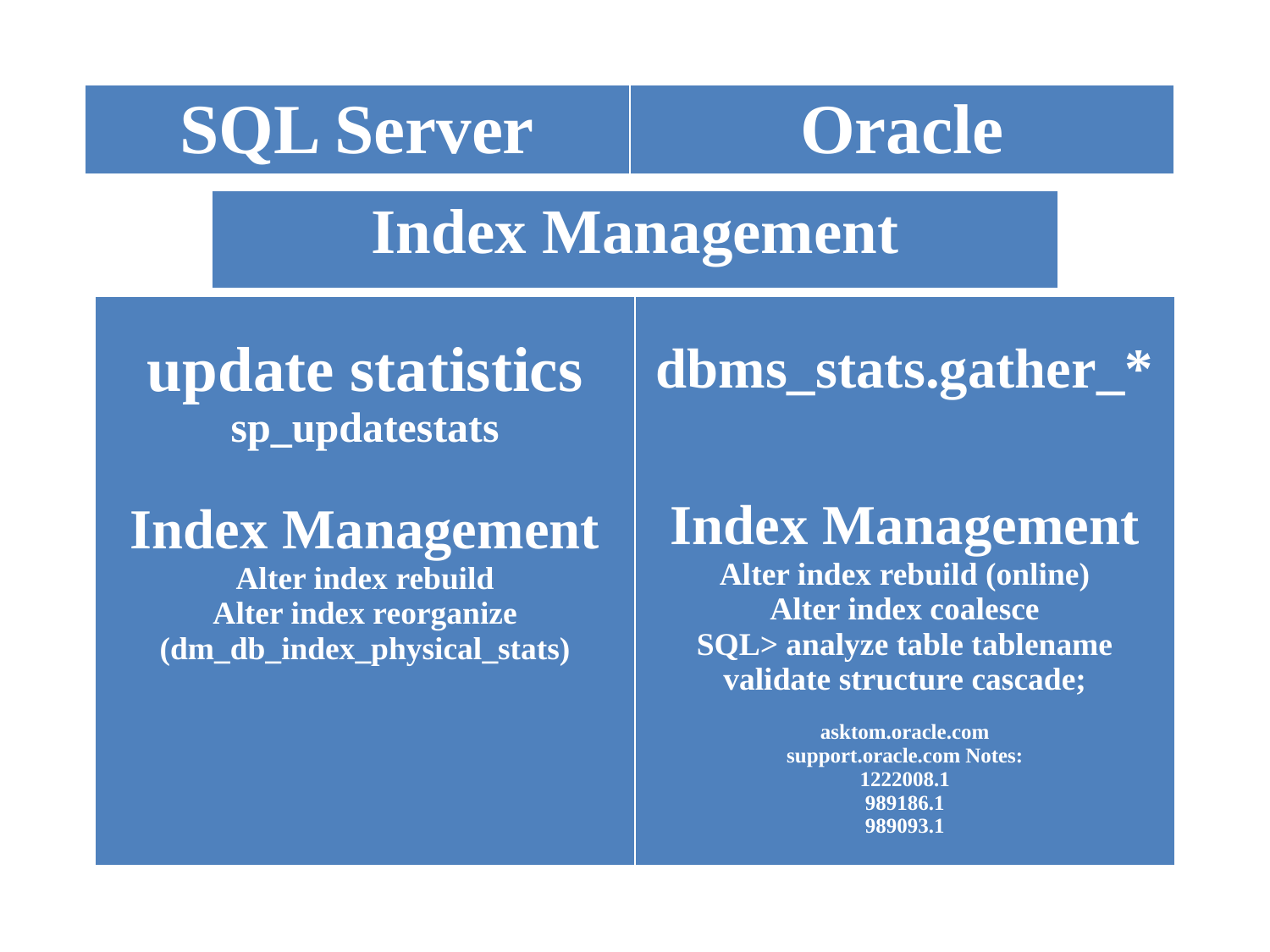

| SQL Server | Oracle |
| --- | --- |
| Index Management |
| --- |
| update statistics sp\_updatestats Index Management Alter index rebuild Alter index reorganize (dm\_db\_index\_physical\_stats) | dbms\_stats.gather\_\* Index Management Alter index rebuild (online) Alter index coalesce SQL> analyze table tablename validate structure cascade; asktom.oracle.com support.oracle.com Notes: 1222008.1 989186.1 989093.1 |
| --- | --- |